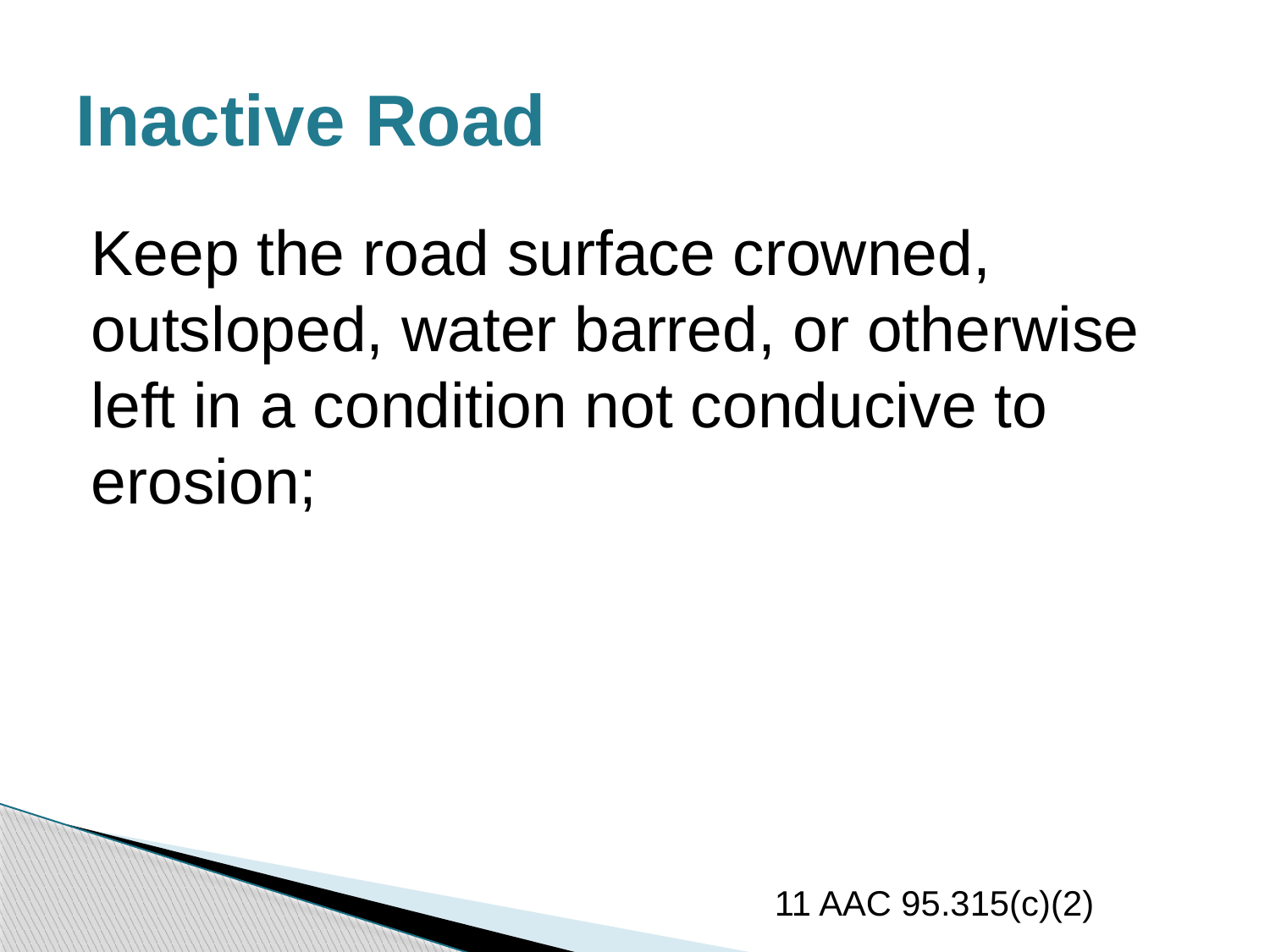

# Inactive Road
Keep the road surface crowned, outsloped, water barred, or otherwise left in a condition not conducive to erosion;
11 AAC 95.315(c)(2)